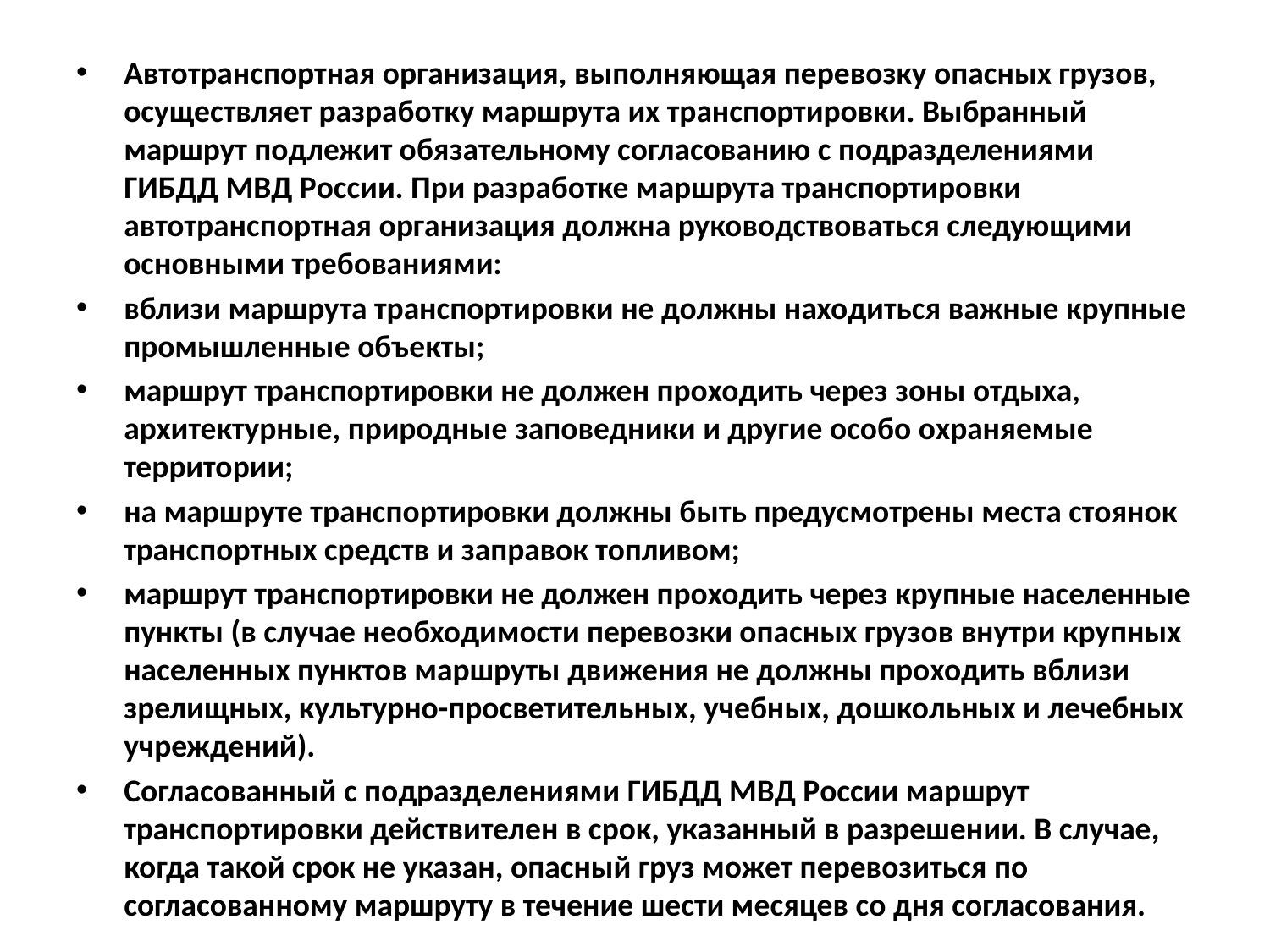

Автотранспортная организация, выполняющая перевозку опасных грузов, осуществляет разработку маршрута их транспортировки. Выбранный маршрут подлежит обязательному согласованию с подразделениями ГИБДД МВД России. При разработке маршрута транспортировки автотранспортная организация должна руководствоваться следующими основными требованиями:
вблизи маршрута транспортировки не должны находиться важные крупные промышленные объекты;
маршрут транспортировки не должен проходить через зоны отдыха, архитектурные, природные заповедники и другие особо охраняемые территории;
на маршруте транспортировки должны быть предусмотрены места стоянок транспортных средств и заправок топливом;
маршрут транспортировки не должен проходить через крупные населенные пункты (в случае необходимости перевозки опасных грузов внутри крупных населенных пунктов маршруты движения не должны проходить вблизи зрелищных, культурно-просветительных, учебных, дошкольных и лечебных учреждений).
Согласованный с подразделениями ГИБДД МВД России маршрут транспортировки действителен в срок, указанный в разрешении. В случае, когда такой срок не указан, опасный груз может перевозиться по согласованному маршруту в течение шести месяцев со дня согласования.